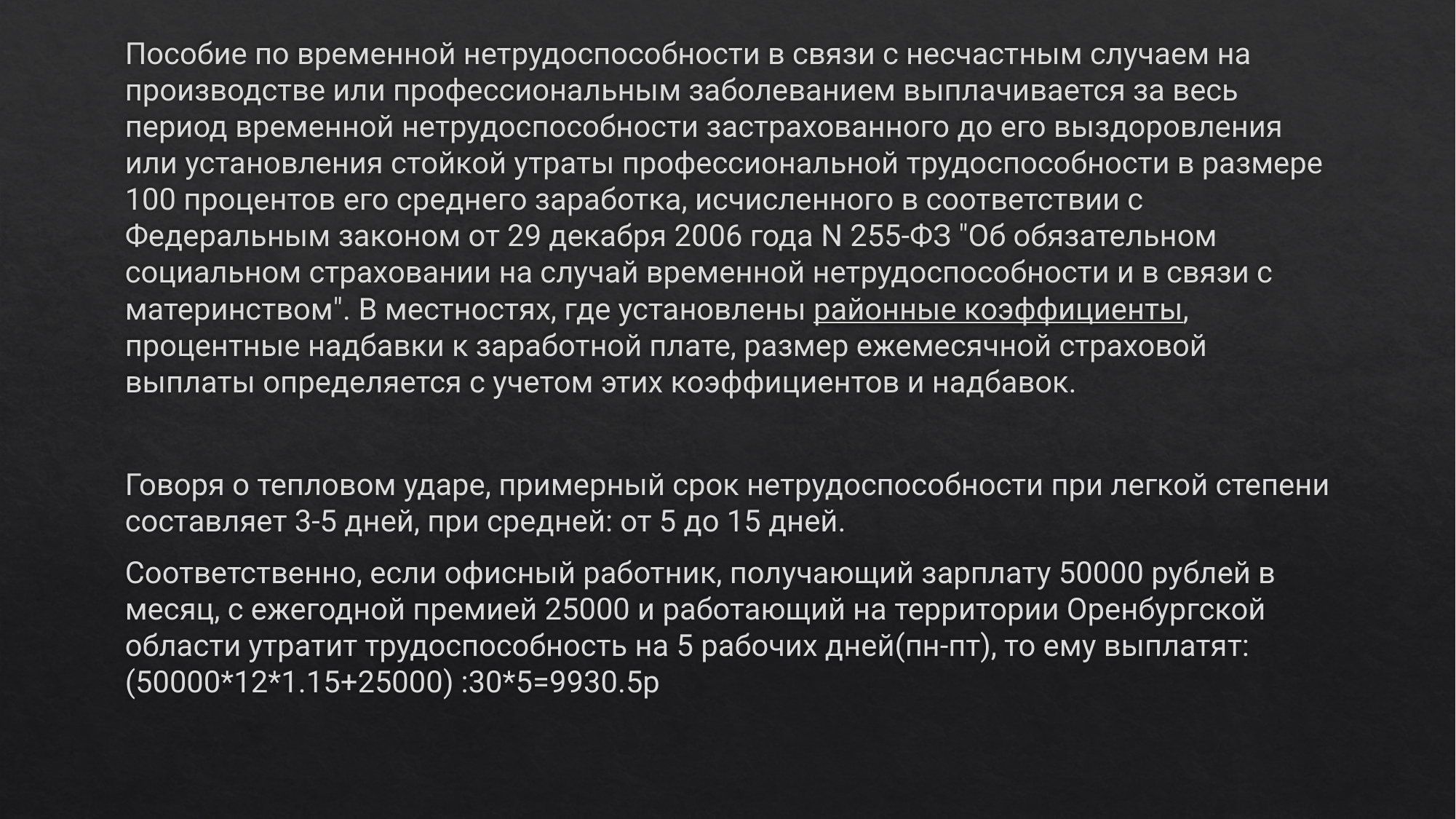

Пособие по временной нетрудоспособности в связи с несчастным случаем на производстве или профессиональным заболеванием выплачивается за весь период временной нетрудоспособности застрахованного до его выздоровления или установления стойкой утраты профессиональной трудоспособности в размере 100 процентов его среднего заработка, исчисленного в соответствии с Федеральным законом от 29 декабря 2006 года N 255-ФЗ "Об обязательном социальном страховании на случай временной нетрудоспособности и в связи с материнством". В местностях, где установлены районные коэффициенты, процентные надбавки к заработной плате, размер ежемесячной страховой выплаты определяется с учетом этих коэффициентов и надбавок.

Говоря о тепловом ударе, примерный срок нетрудоспособности при легкой степени составляет 3-5 дней, при средней: от 5 до 15 дней.
Соответственно, если офисный работник, получающий зарплату 50000 рублей в месяц, с ежегодной премией 25000 и работающий на территории Оренбургской области утратит трудоспособность на 5 рабочих дней(пн-пт), то ему выплатят: (50000*12*1.15+25000) :30*5=9930.5р